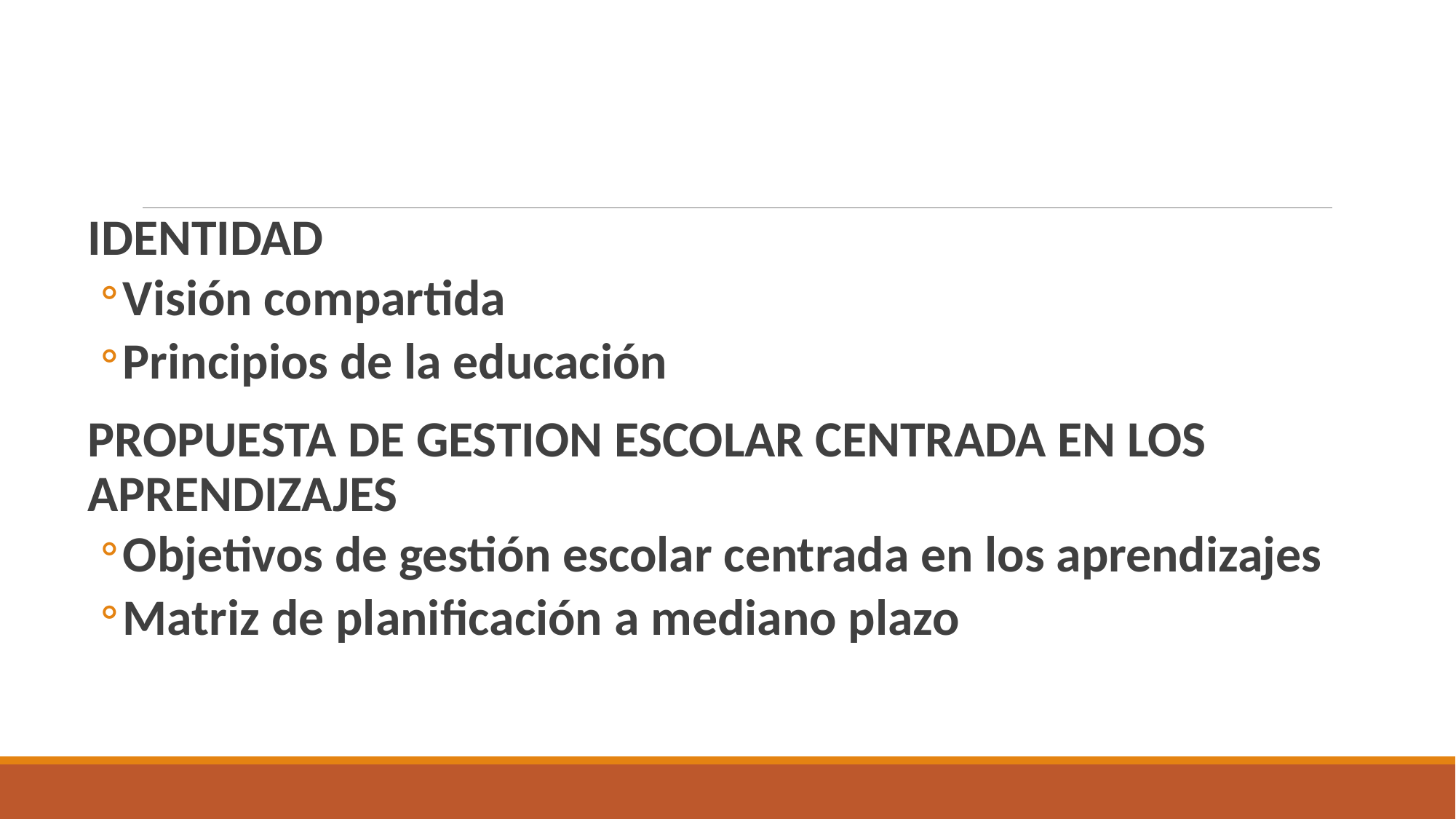

IDENTIDAD
Visión compartida
Principios de la educación
PROPUESTA DE GESTION ESCOLAR CENTRADA EN LOS APRENDIZAJES
Objetivos de gestión escolar centrada en los aprendizajes
Matriz de planificación a mediano plazo